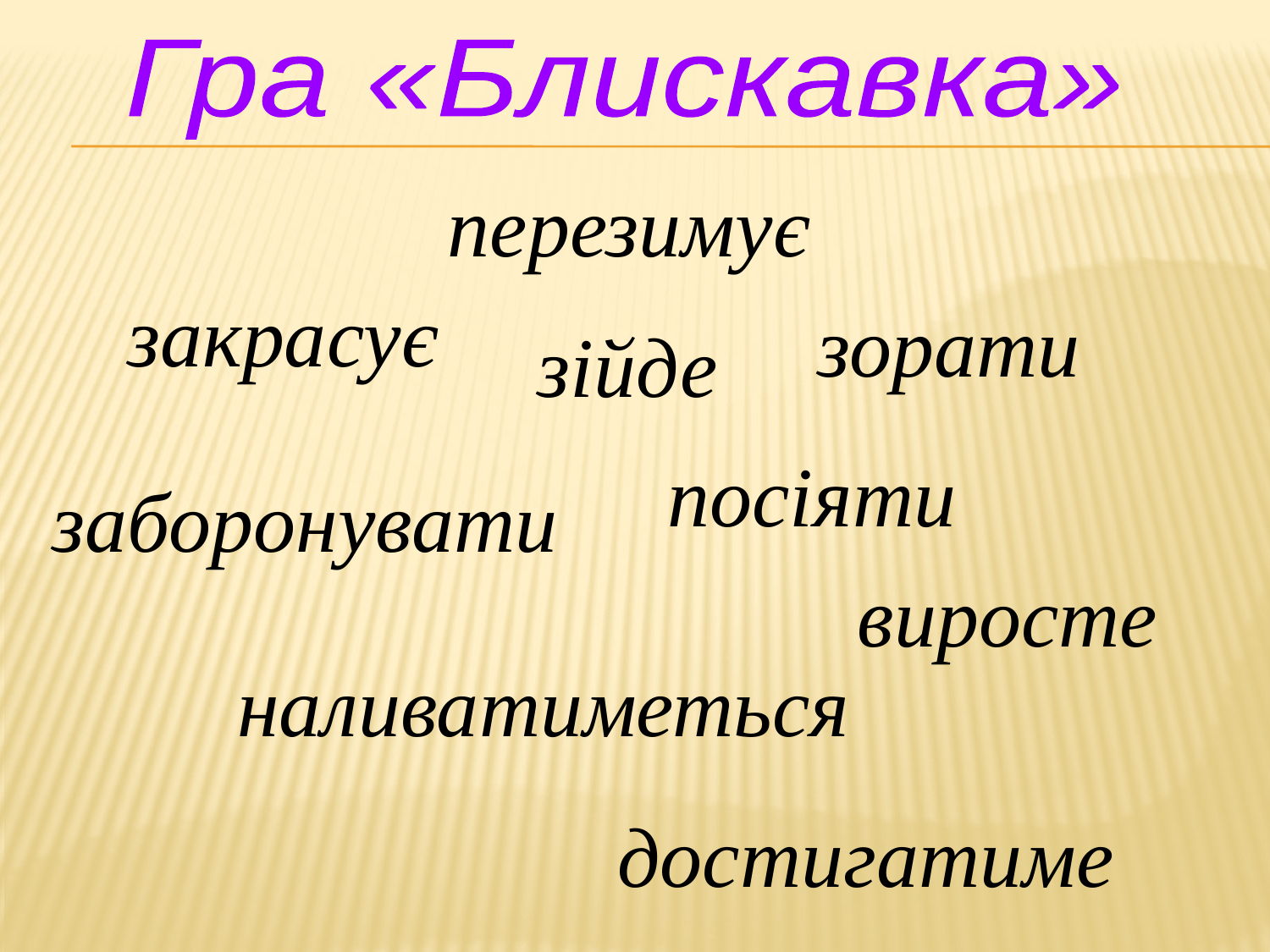

Гра «Блискавка»
перезимує
закрасує
зорати
зійде
посіяти
заборонувати
виросте
наливатиметься
достигатиме